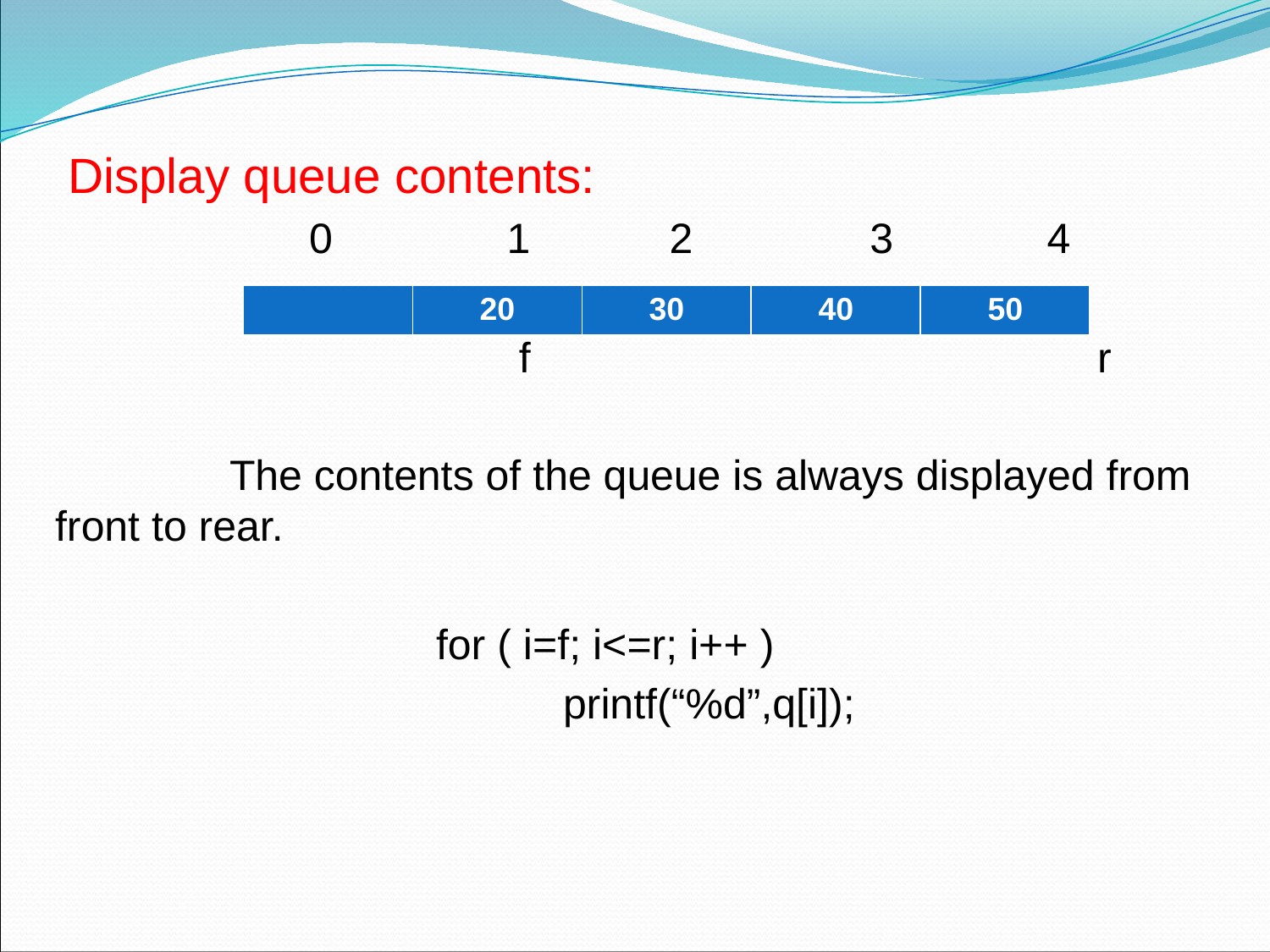

Display queue contents:
		0	      1	         2               3             4

			       f                                                r

	    The contents of the queue is always displayed from front to rear.

			for ( i=f; i<=r; i++ )
			 	printf(“%d”,q[i]);

|  | 20 | 30 | 40 | 50 |
| --- | --- | --- | --- | --- |